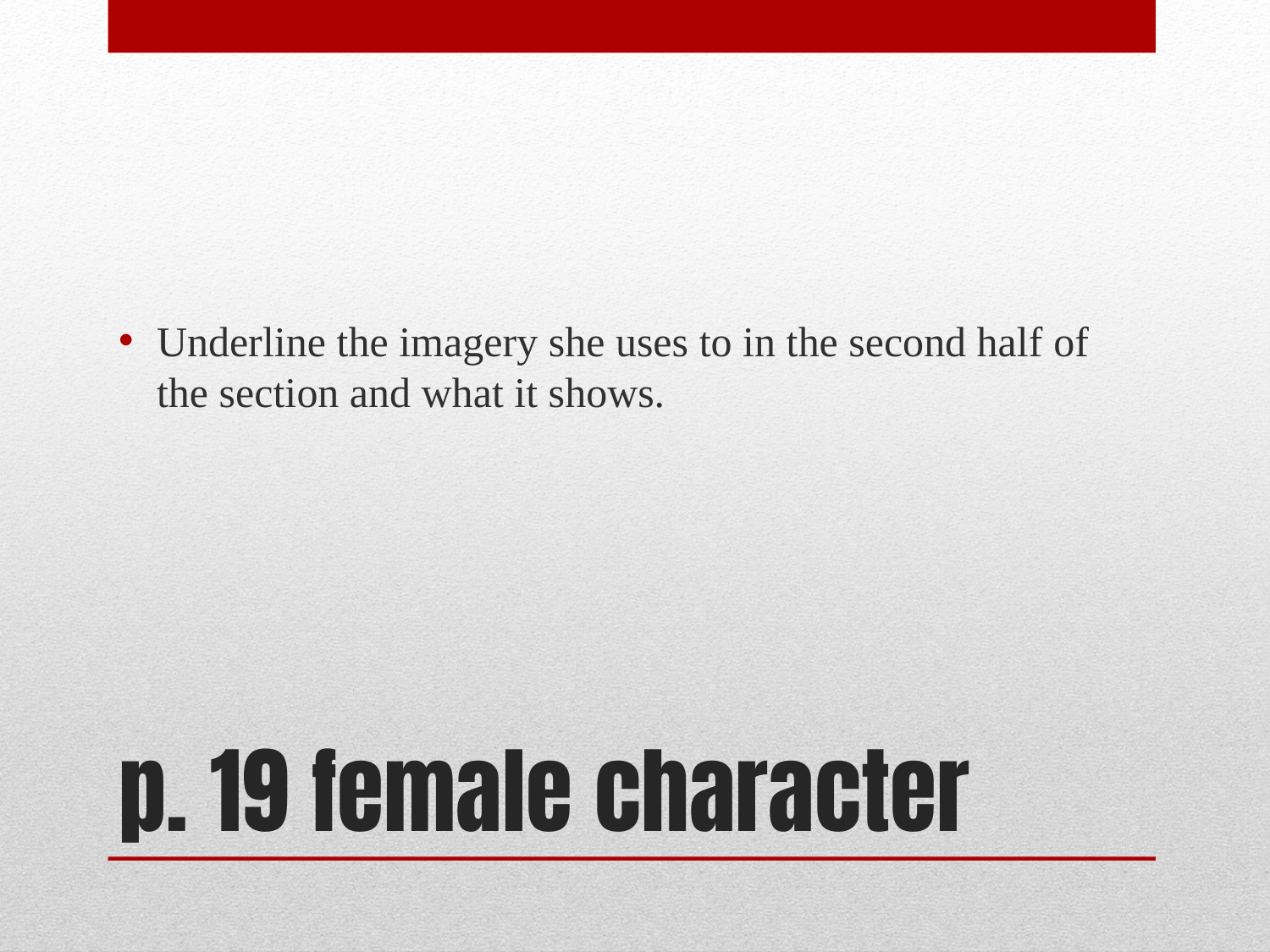

Underline the imagery she uses to in the second half of the section and what it shows.
# p. 19 female character